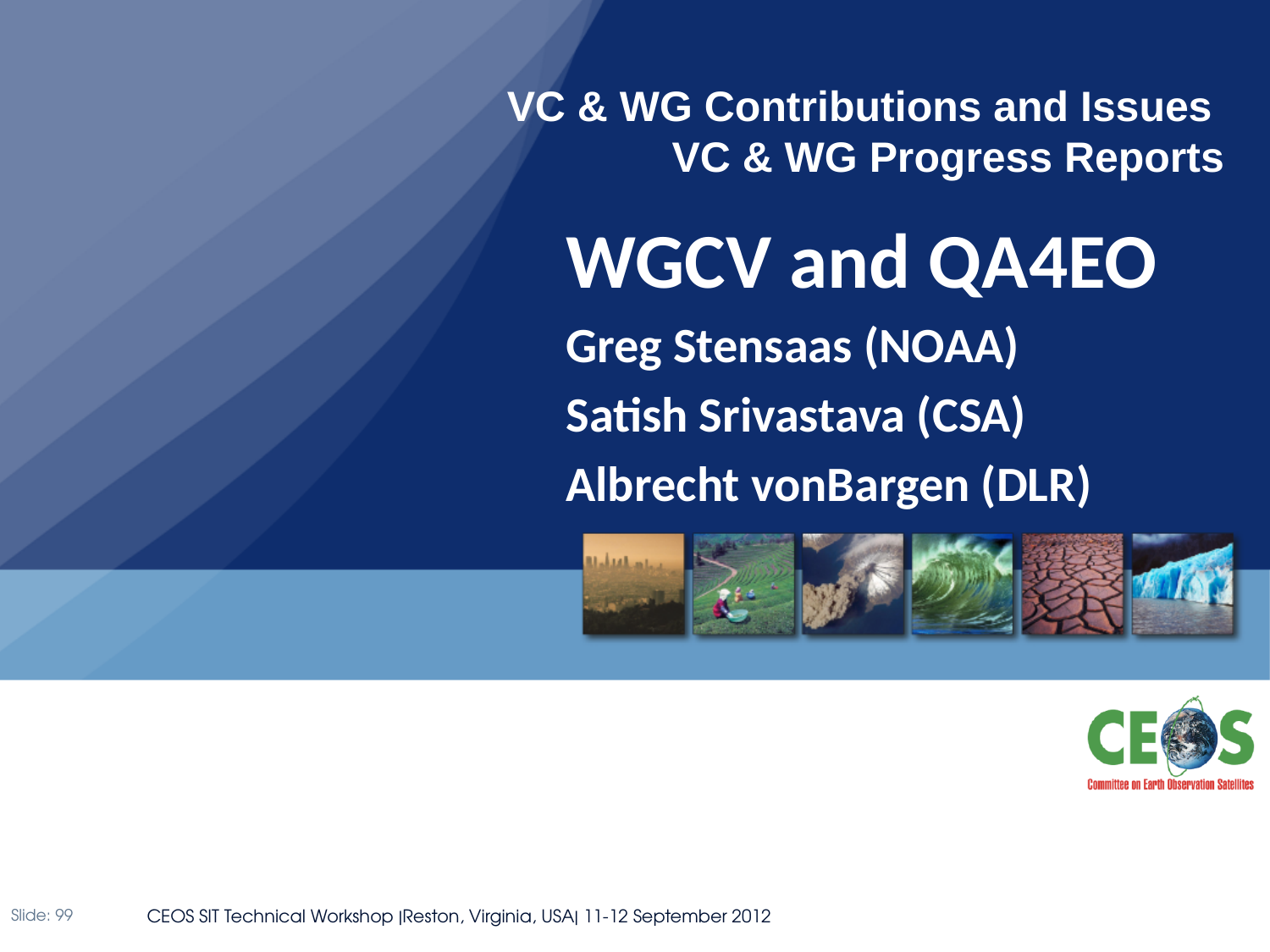

# VC & WG Contributions and Issues VC & WG Progress Reports
WGCV and QA4EO
Greg Stensaas (NOAA)
Satish Srivastava (CSA)
Albrecht vonBargen (DLR)